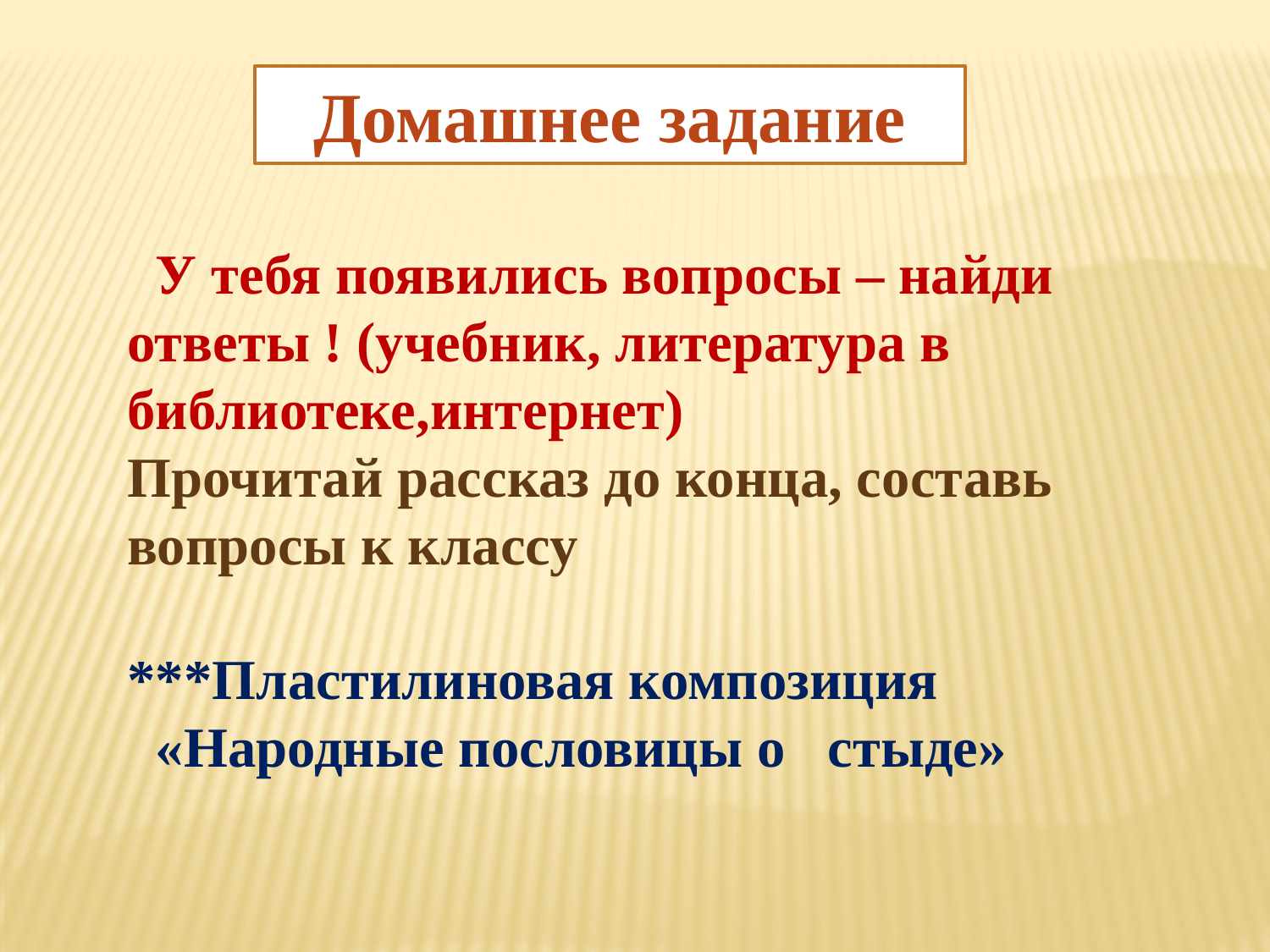

Домашнее задание
  У тебя появились вопросы – найди ответы ! (учебник, литература в библиотеке,интернет)
Прочитай рассказ до конца, составь  вопросы к классу

***Пластилиновая композиция
  «Народные пословицы о   стыде»